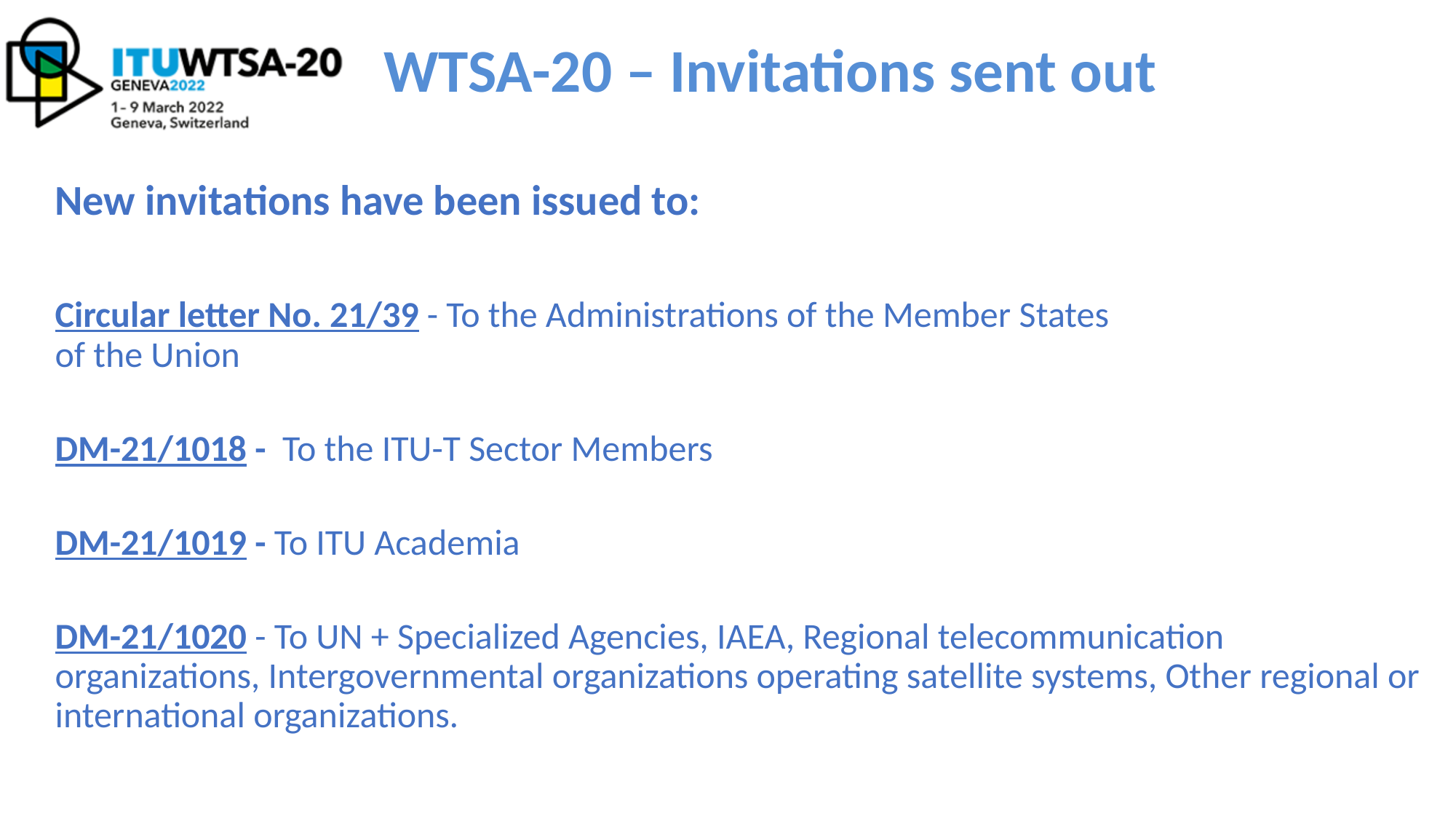

# WTSA-20 – Invitations sent out
New invitations have been issued to:
​​​​​Circular letter No​​. 21/39 - To the Administrations of the Member States
of the Union
DM-21/1018 -  To the ITU-T Sector Members
DM-21/1019 - To ITU Academia
DM-21/1020​​​​ - To UN + Specialized Agencies, IAEA, Regional telecommunication organizations, Intergovernmental organizations operating satellite systems, Other regional or international organizations.